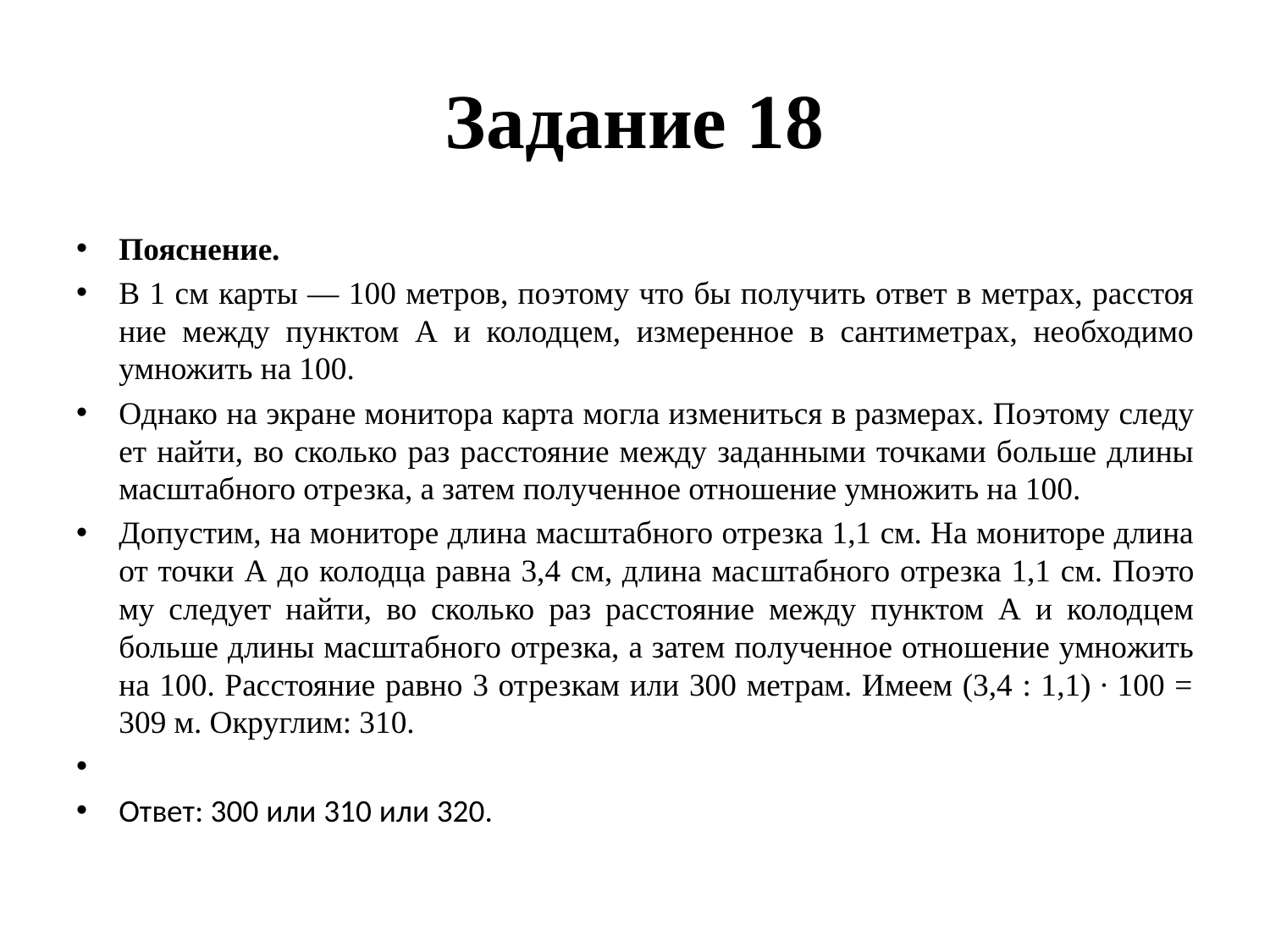

# Задание 18
Пояснение.
В 1 см карты — 100 метров, по­это­му что бы по­лу­чить ответ в метрах, рас­сто­я­ние между пунк­том А и колодцем, из­ме­рен­ное в сантиметрах, не­об­хо­ди­мо умножить на 100.
Однако на экра­не монитора карта могла из­ме­нить­ся в размерах. По­это­му сле­ду­ет найти, во сколь­ко раз рас­сто­я­ние между за­дан­ны­ми точ­ка­ми боль­ше длины мас­штаб­но­го от­рез­ка, а затем по­лу­чен­ное от­но­ше­ние умно­жить на 100.
До­пу­стим, на мо­ни­то­ре длина мас­штаб­но­го от­рез­ка 1,1 см. На мо­ни­то­ре длина от точки А до колодца равна 3,4 см, длина мас­штаб­но­го от­рез­ка 1,1 см. По­это­му следует найти, во сколь­ко раз рас­сто­я­ние между пунк­том А и ко­лод­цем больше длины мас­штаб­но­го отрезка, а затем по­лу­чен­ное отношение умно­жить на 100. Рас­сто­я­ние равно 3 от­рез­кам или 300 метрам. Имеем (3,4 : 1,1) · 100 = 309 м. Округлим: 310.

Ответ: 300 или 310 или 320.